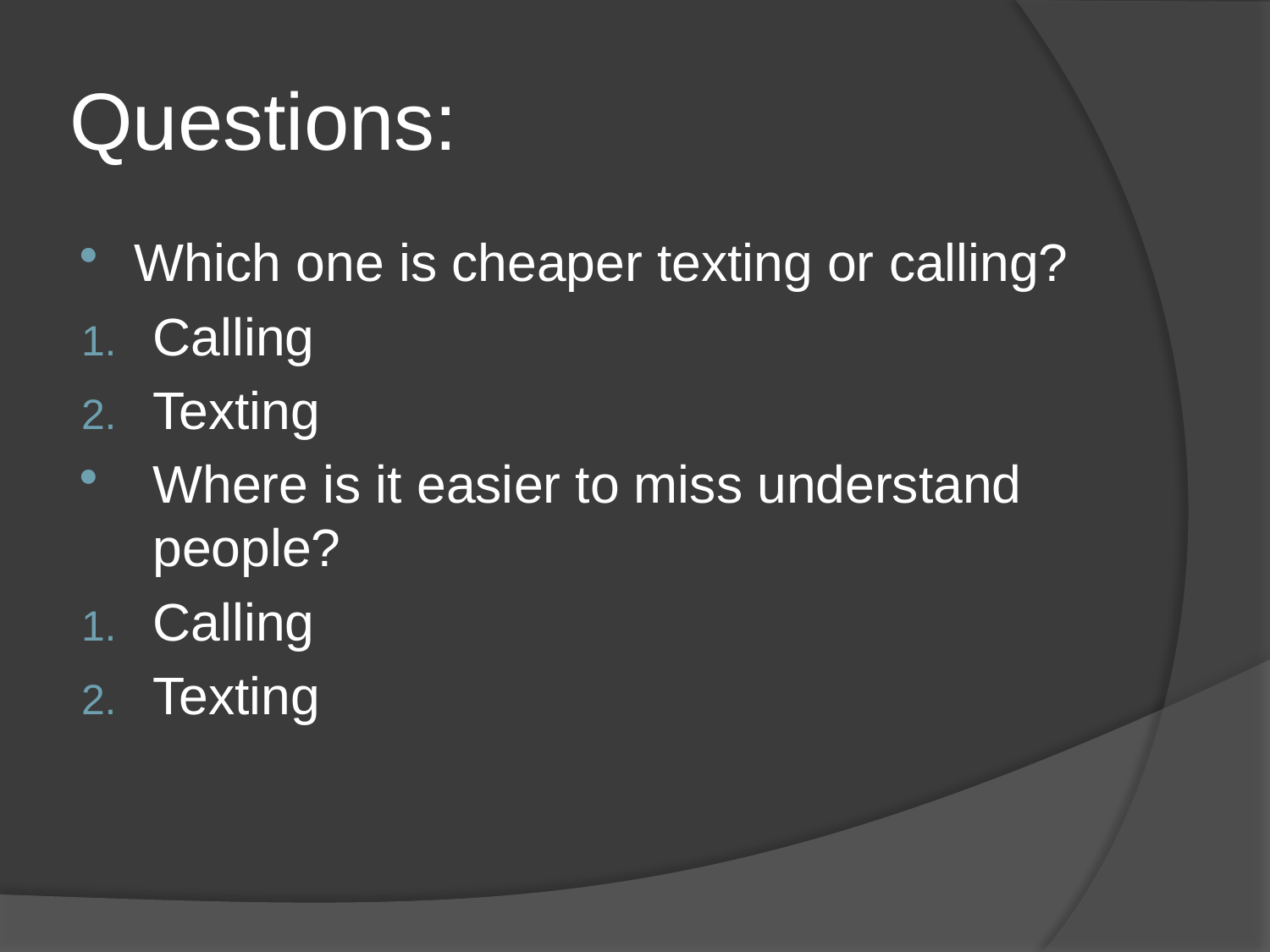

# Questions:
Which one is cheaper texting or calling?
Calling
Texting
Where is it easier to miss understand people?
Calling
Texting